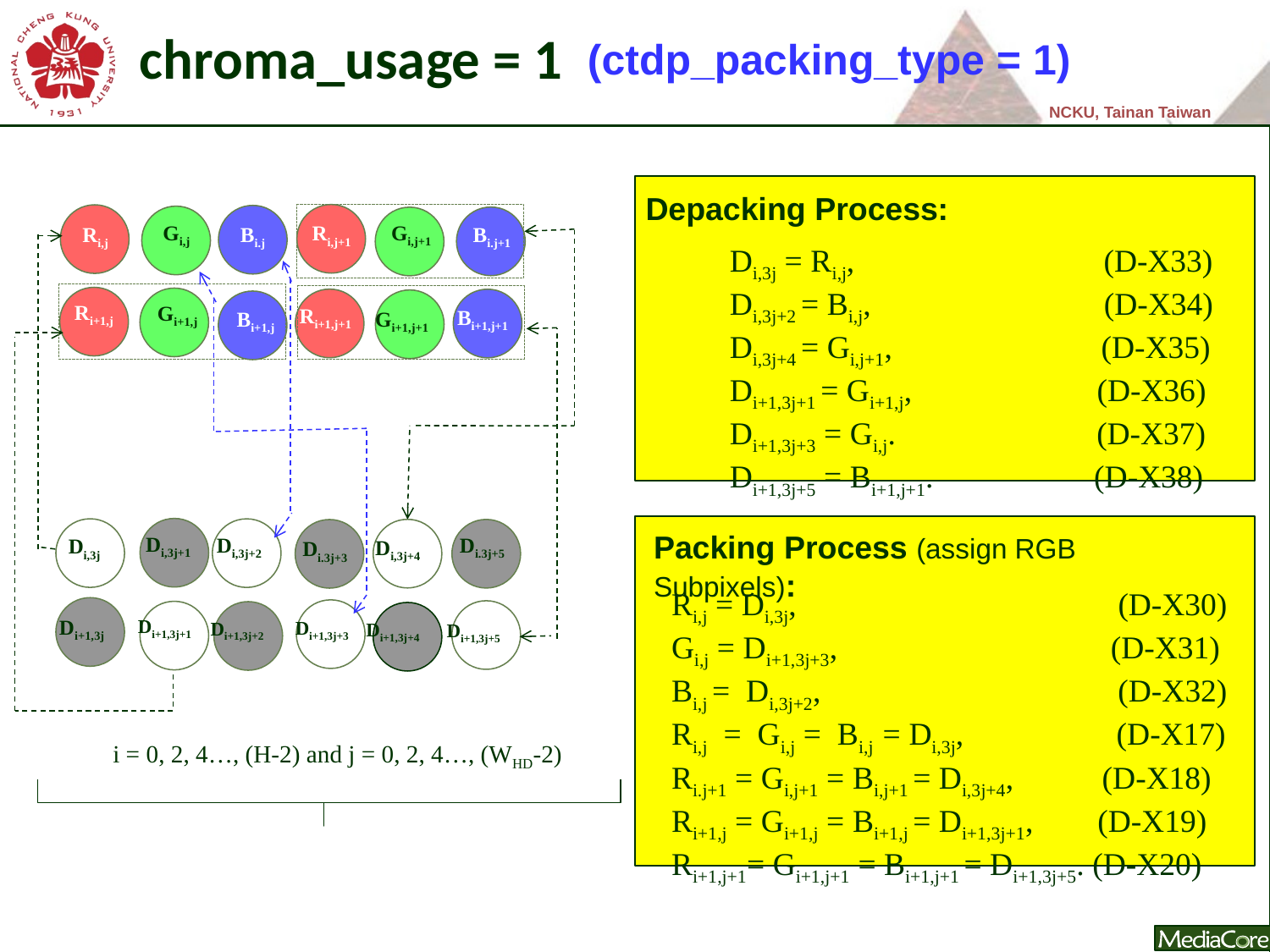

chroma_usage = 1
(ctdp_packing_type = 1)

Depacking Process:
Di,3j = Ri,j,                               (D-X33)
Di,3j+2 = Bi,j,                             (D-X34)
Di,3j+4 = Gi,j+1,                          (D-X35)
Di+1,3j+1 = Gi+1,j,                       (D-X36)
Di+1,3j+3 = Gi,j.                         (D-X37)
Di+1,3j+5 = Bi+1,j+1.                    (D-X38)

Gi,j+1
Gi,j
Ri,j+1
Bi.j
Bi.j+1
Ri,j

Ri+1,j
Gi+1,j
Ri+1,j+1
Bi+1,j+1
Gi+1,j+1
Bi+1,j

Di,3j+1
Di.3j+5
Di,3j+2
Di,3j
Di,3j+4
Di.3j+3

Di+1,3j
Di+1,3j+1
Di+1,3j+3
Di+1,3j+2
Di+1,3j+4
Di+1,3j+5
i = 0, 2, 4…, (H-2) and j = 0, 2, 4…, (WHD-2)

Packing Process (assign RGB Subpixels):
Ri,j = Di,3j,                                        (D-X30)
Gi,j = Di+1,3j+3,                                  (D-X31)
Bi,j =  Di,3j+2,                                     (D-X32)
Ri,j  =  Gi,j =  Bi,j  = Di,3j,                   (D-X17)
Ri.j+1 = Gi,j+1 = Bi,j+1 = Di,3j+4,           (D-X18)
Ri+1,j = Gi+1,j = Bi+1,j = Di+1,3j+1,        (D-X19)
Ri+1,j+1= Gi+1,j+1 = Bi+1,j+1 = Di+1,3j+5. (D-X20)